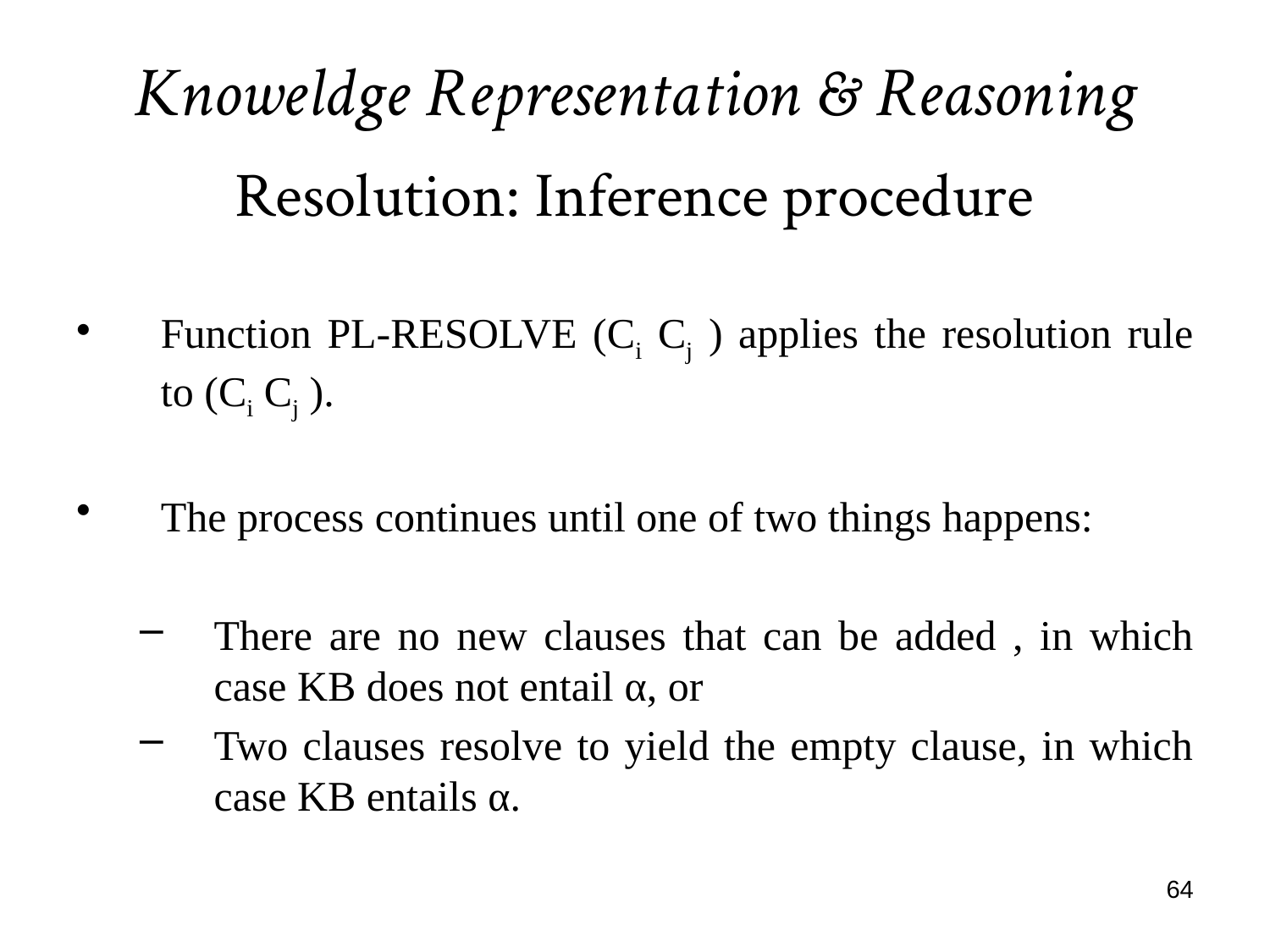

# Knoweldge Representation & Reasoning
Resolution: Inference procedure

Function PL-RESOLVE (Ci Cj ) applies the resolution rule to (Ci Cj ).

The process continues until one of two things happens:

There are no new clauses that can be added , in which case KB does not entail α, or
Two clauses resolve to yield the empty clause, in which case KB entails α.
64